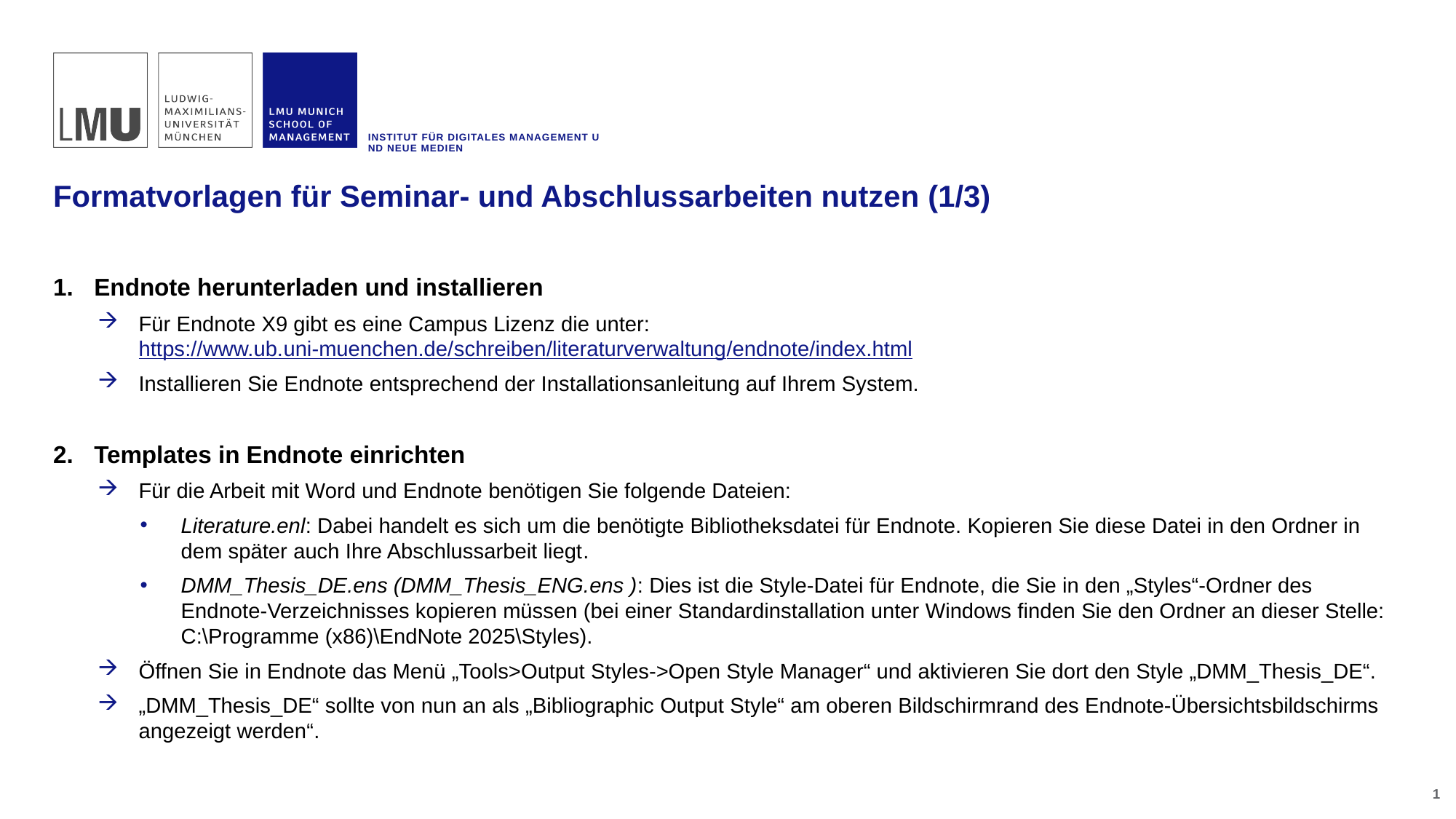

Institut für Digitales Management und Neue Medien
# Formatvorlagen für Seminar- und Abschlussarbeiten nutzen (1/3)
Endnote herunterladen und installieren
Für Endnote X9 gibt es eine Campus Lizenz die unter:
https://www.ub.uni-muenchen.de/schreiben/literaturverwaltung/endnote/index.html
Installieren Sie Endnote entsprechend der Installationsanleitung auf Ihrem System.

Templates in Endnote einrichten
Für die Arbeit mit Word und Endnote benötigen Sie folgende Dateien:
Literature.enl: Dabei handelt es sich um die benötigte Bibliotheksdatei für Endnote. Kopieren Sie diese Datei in den Ordner in dem später auch Ihre Abschlussarbeit liegt.
DMM_Thesis_DE.ens (DMM_Thesis_ENG.ens ): Dies ist die Style-Datei für Endnote, die Sie in den „Styles“-Ordner des Endnote-Verzeichnisses kopieren müssen (bei einer Standardinstallation unter Windows finden Sie den Ordner an dieser Stelle: C:\Programme (x86)\EndNote 2025\Styles).
Öffnen Sie in Endnote das Menü „Tools>Output Styles->Open Style Manager“ und aktivieren Sie dort den Style „DMM_Thesis_DE“.
„DMM_Thesis_DE“ sollte von nun an als „Bibliographic Output Style“ am oberen Bildschirmrand des Endnote-Übersichtsbildschirms angezeigt werden“.

1